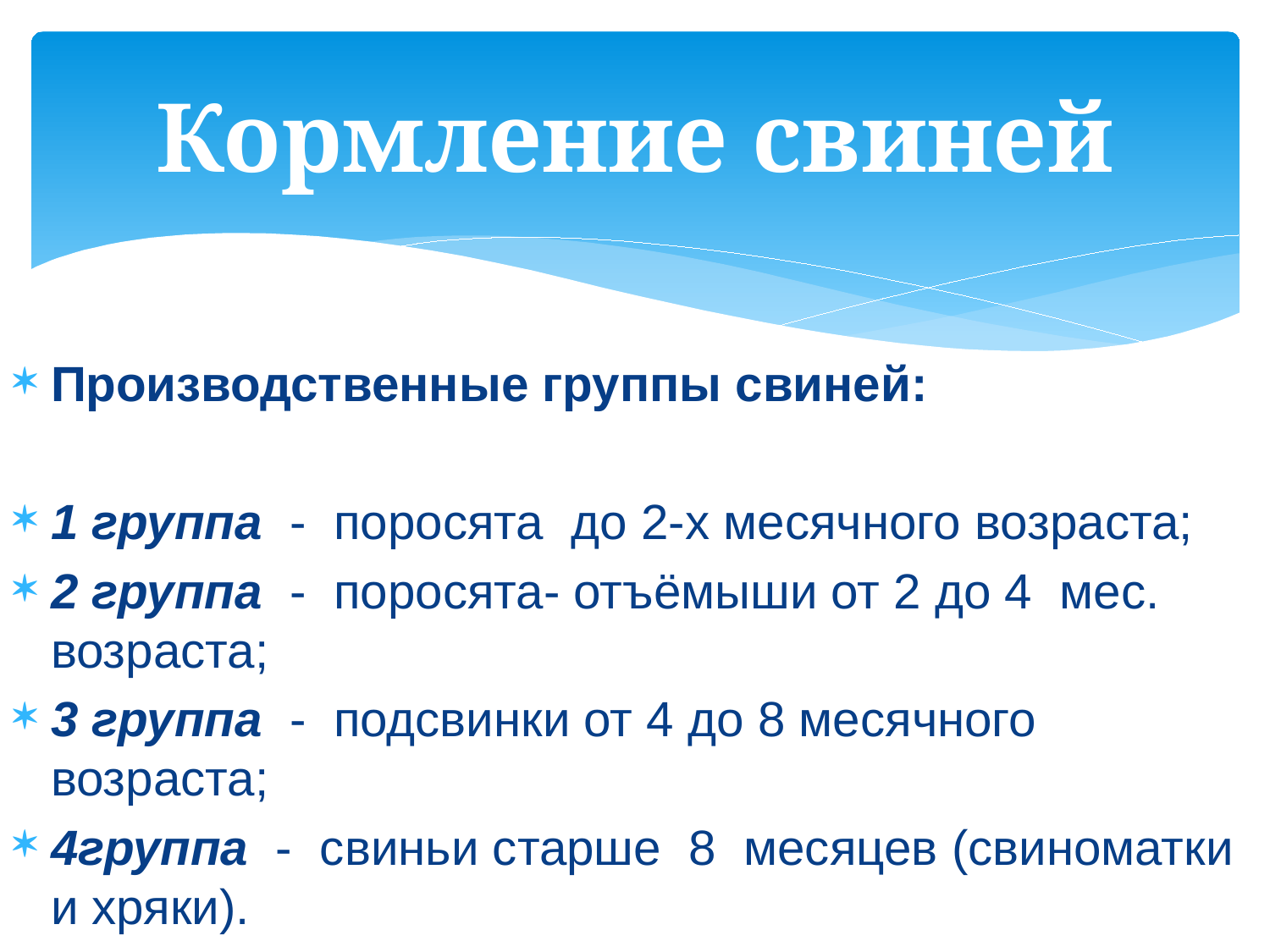

# Кормление свиней
Производственные группы свиней:

1 группа  -  поросята  до 2-х месячного возраста;
2 группа  -  поросята- отъёмыши от 2 до 4  мес. возраста;
3 группа  -  подсвинки от 4 до 8 месячного возраста;
4группа  -  свиньи старше  8  месяцев (свиноматки и хряки).